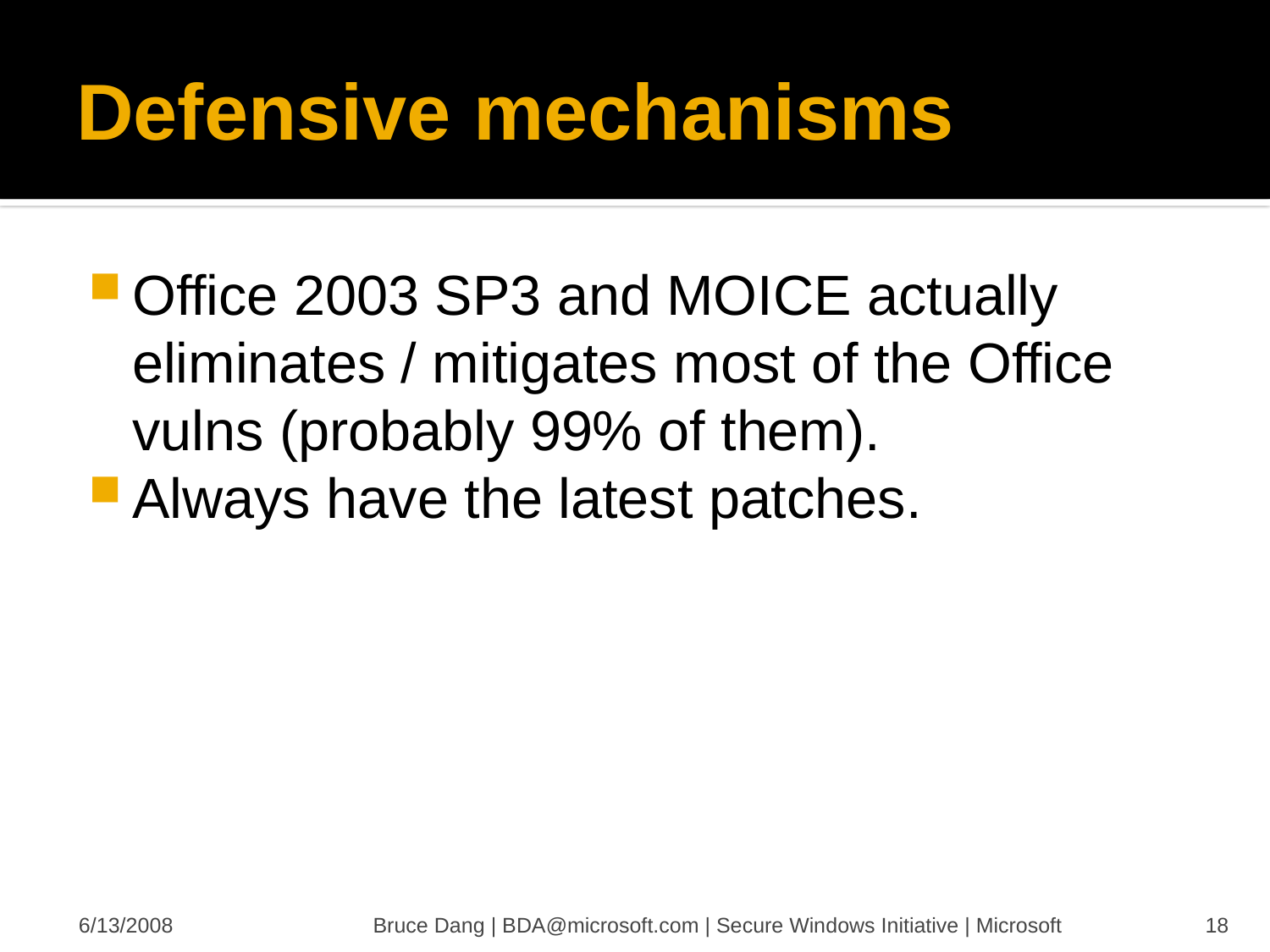

# Defensive mechanisms
Office 2003 SP3 and MOICE actually eliminates / mitigates most of the Office vulns (probably 99% of them).
Always have the latest patches.
6/13/2008
Bruce Dang | BDA@microsoft.com | Secure Windows Initiative | Microsoft
18